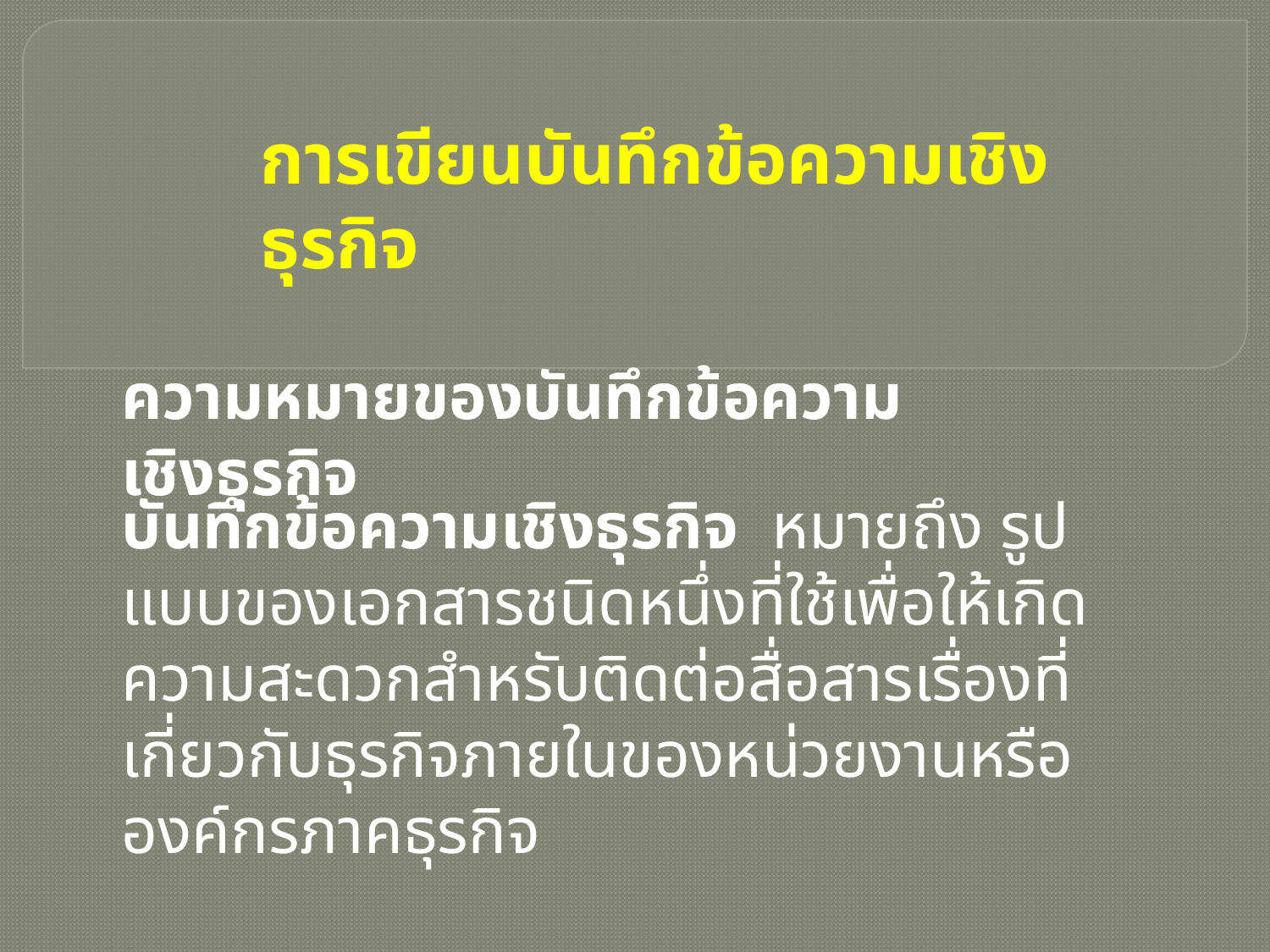

การเขียนบันทึกข้อความเชิงธุรกิจ
ความหมายของบันทึกข้อความเชิงธุรกิจ
บันทึกข้อความเชิงธุรกิจ  หมายถึง รูปแบบของเอกสารชนิดหนึ่งที่ใช้เพื่อให้เกิดความสะดวกสำหรับติดต่อสื่อสารเรื่องที่เกี่ยวกับธุรกิจภายในของหน่วยงานหรือองค์กรภาคธุรกิจ